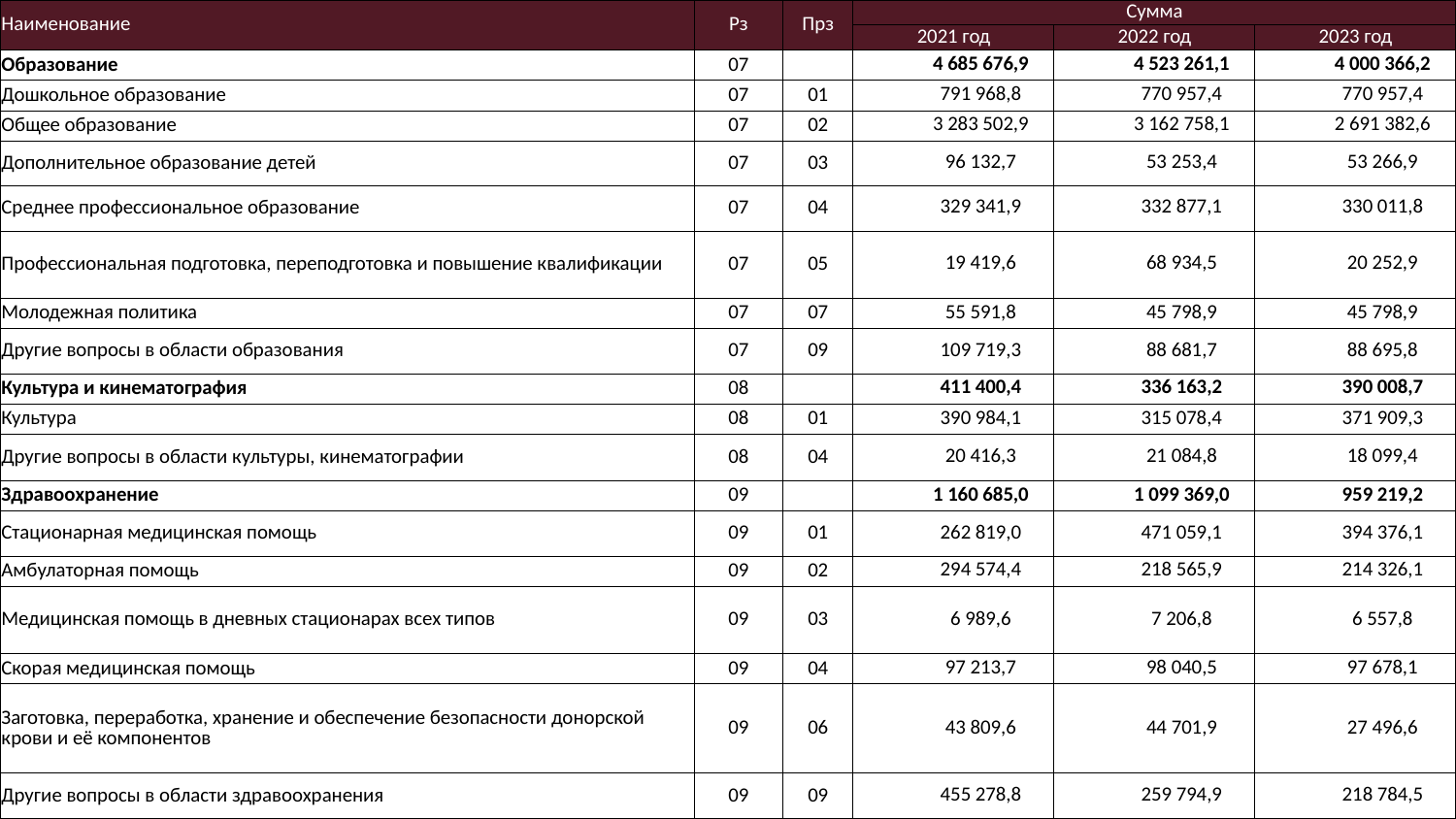

| Наименование | Рз | Прз | Сумма |  |  |
| --- | --- | --- | --- | --- | --- |
|  |  |  | 2021 год | 2022 год | 2023 год |
| Образование | 07 |  | 4 685 676,9 | 4 523 261,1 | 4 000 366,2 |
| Дошкольное образование | 07 | 01 | 791 968,8 | 770 957,4 | 770 957,4 |
| Общее образование | 07 | 02 | 3 283 502,9 | 3 162 758,1 | 2 691 382,6 |
| Дополнительное образование детей | 07 | 03 | 96 132,7 | 53 253,4 | 53 266,9 |
| Среднее профессиональное образование | 07 | 04 | 329 341,9 | 332 877,1 | 330 011,8 |
| Профессиональная подготовка, переподготовка и повышение квалификации | 07 | 05 | 19 419,6 | 68 934,5 | 20 252,9 |
| Молодежная политика | 07 | 07 | 55 591,8 | 45 798,9 | 45 798,9 |
| Другие вопросы в области образования | 07 | 09 | 109 719,3 | 88 681,7 | 88 695,8 |
| Культура и кинематография | 08 |  | 411 400,4 | 336 163,2 | 390 008,7 |
| Культура | 08 | 01 | 390 984,1 | 315 078,4 | 371 909,3 |
| Другие вопросы в области культуры, кинематографии | 08 | 04 | 20 416,3 | 21 084,8 | 18 099,4 |
| Здравоохранение | 09 |  | 1 160 685,0 | 1 099 369,0 | 959 219,2 |
| Стационарная медицинская помощь | 09 | 01 | 262 819,0 | 471 059,1 | 394 376,1 |
| Амбулаторная помощь | 09 | 02 | 294 574,4 | 218 565,9 | 214 326,1 |
| Медицинская помощь в дневных стационарах всех типов | 09 | 03 | 6 989,6 | 7 206,8 | 6 557,8 |
| Скорая медицинская помощь | 09 | 04 | 97 213,7 | 98 040,5 | 97 678,1 |
| Заготовка, переработка, хранение и обеспечение безопасности донорской крови и её компонентов | 09 | 06 | 43 809,6 | 44 701,9 | 27 496,6 |
| Другие вопросы в области здравоохранения | 09 | 09 | 455 278,8 | 259 794,9 | 218 784,5 |
50